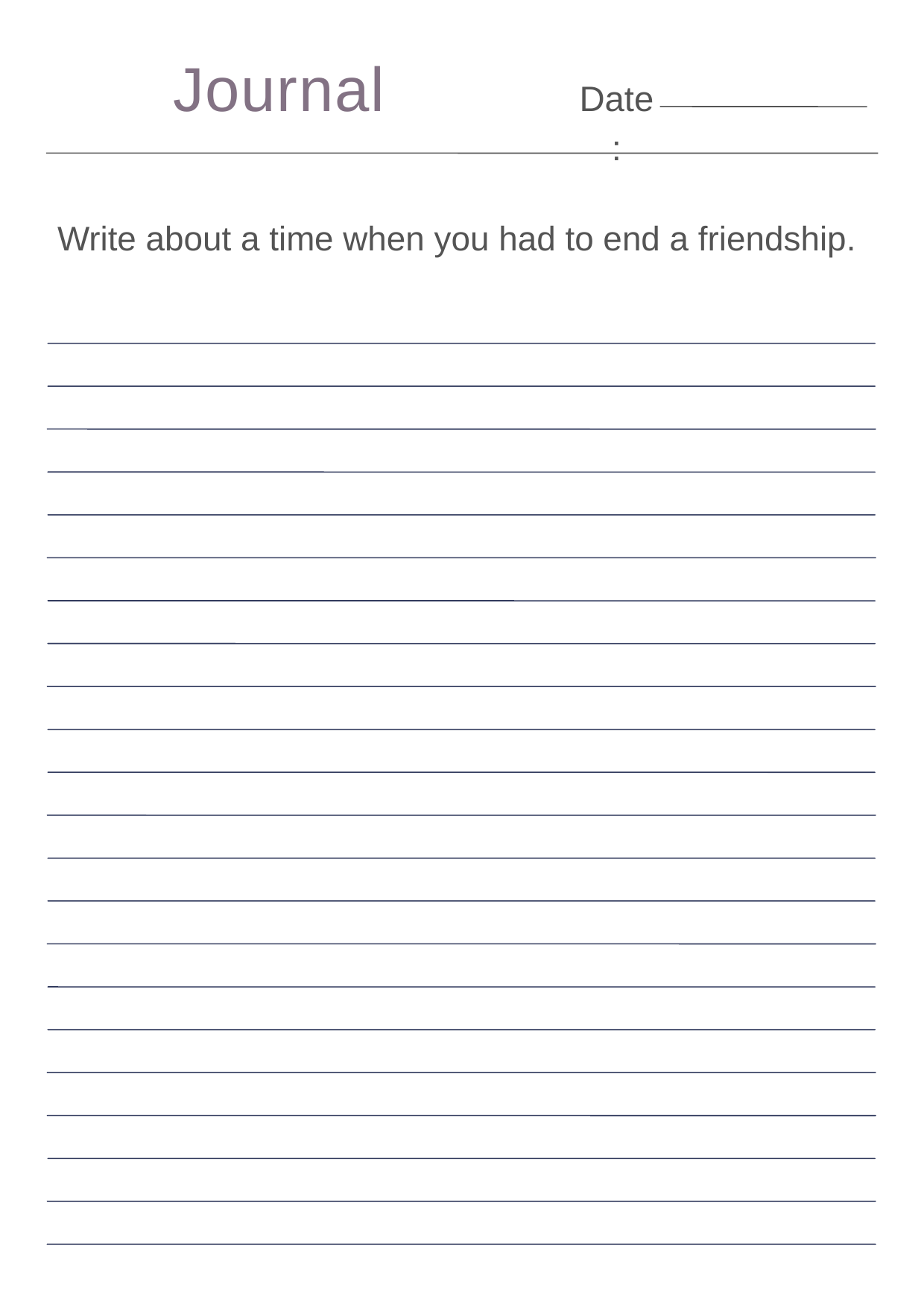

Journal
Date:

Write about a time when you had to end a friendship.